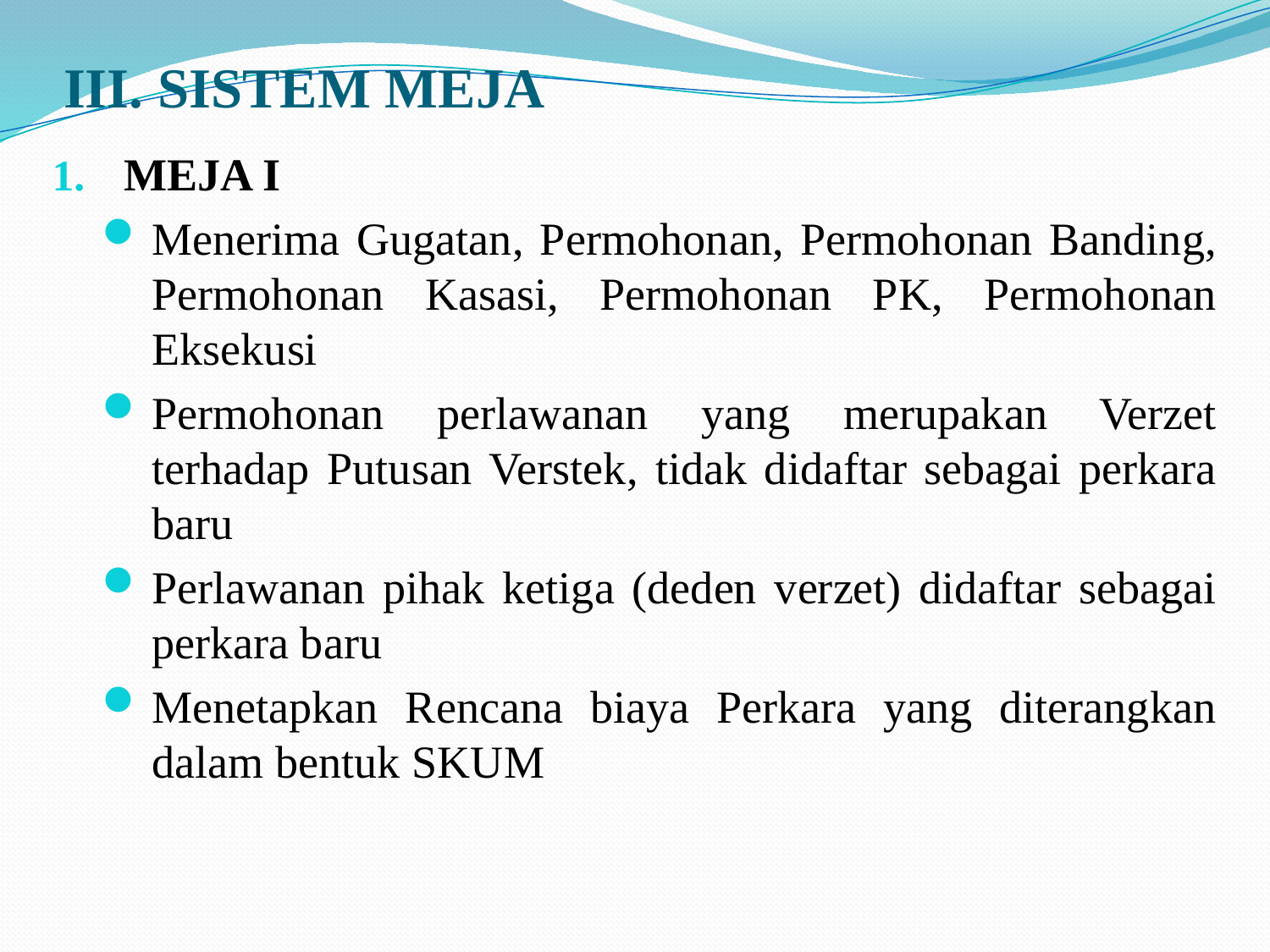

# III. SISTEM MEJA
MEJA I
Menerima Gugatan, Permohonan, Permohonan Banding, Permohonan Kasasi, Permohonan PK, Permohonan Eksekusi
Permohonan perlawanan yang merupakan Verzet terhadap Putusan Verstek, tidak didaftar sebagai perkara baru
Perlawanan pihak ketiga (deden verzet) didaftar sebagai perkara baru
Menetapkan Rencana biaya Perkara yang diterangkan dalam bentuk SKUM